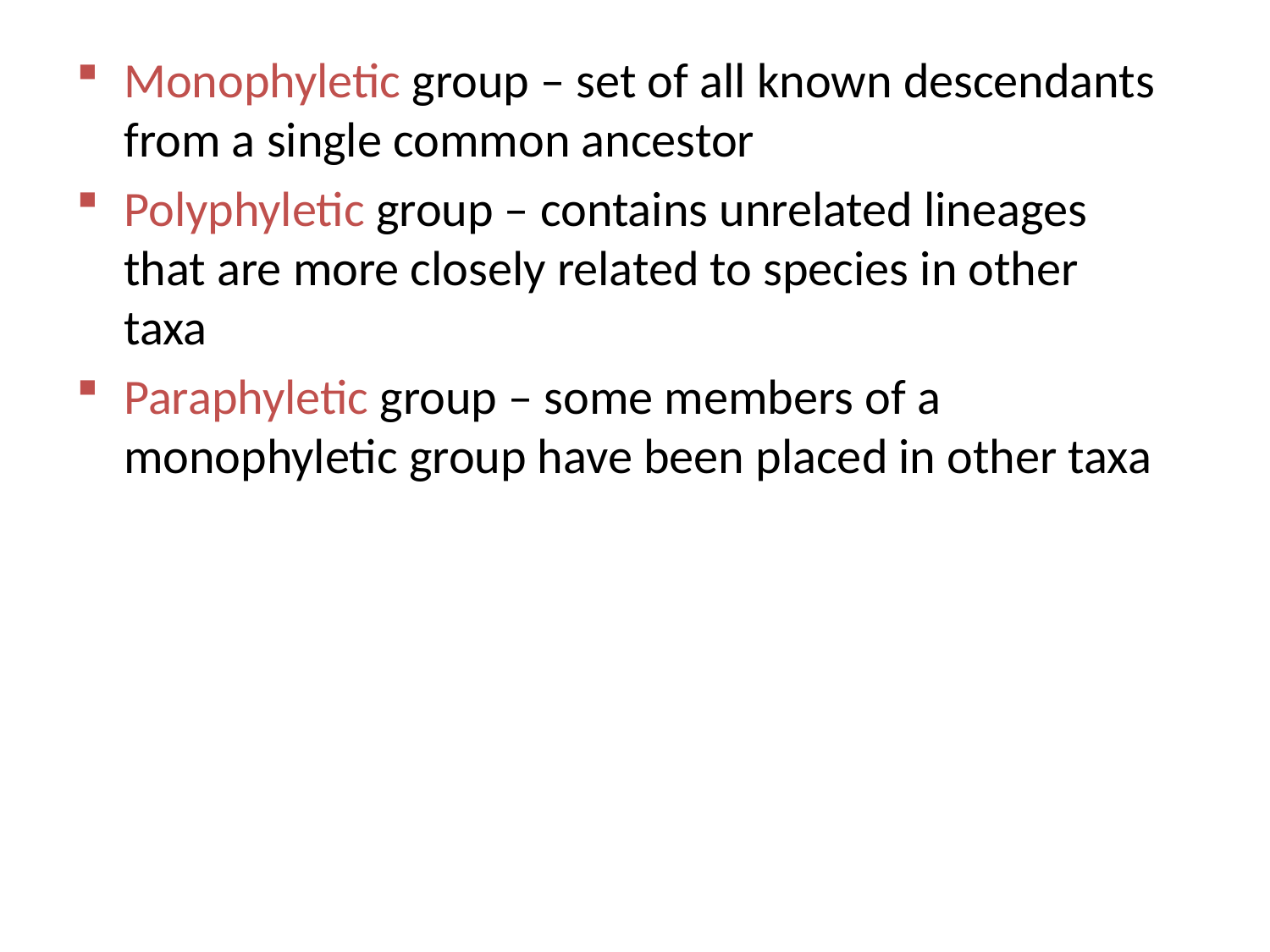

Monophyletic group – set of all known descendants from a single common ancestor
Polyphyletic group – contains unrelated lineages that are more closely related to species in other taxa
Paraphyletic group – some members of a monophyletic group have been placed in other taxa